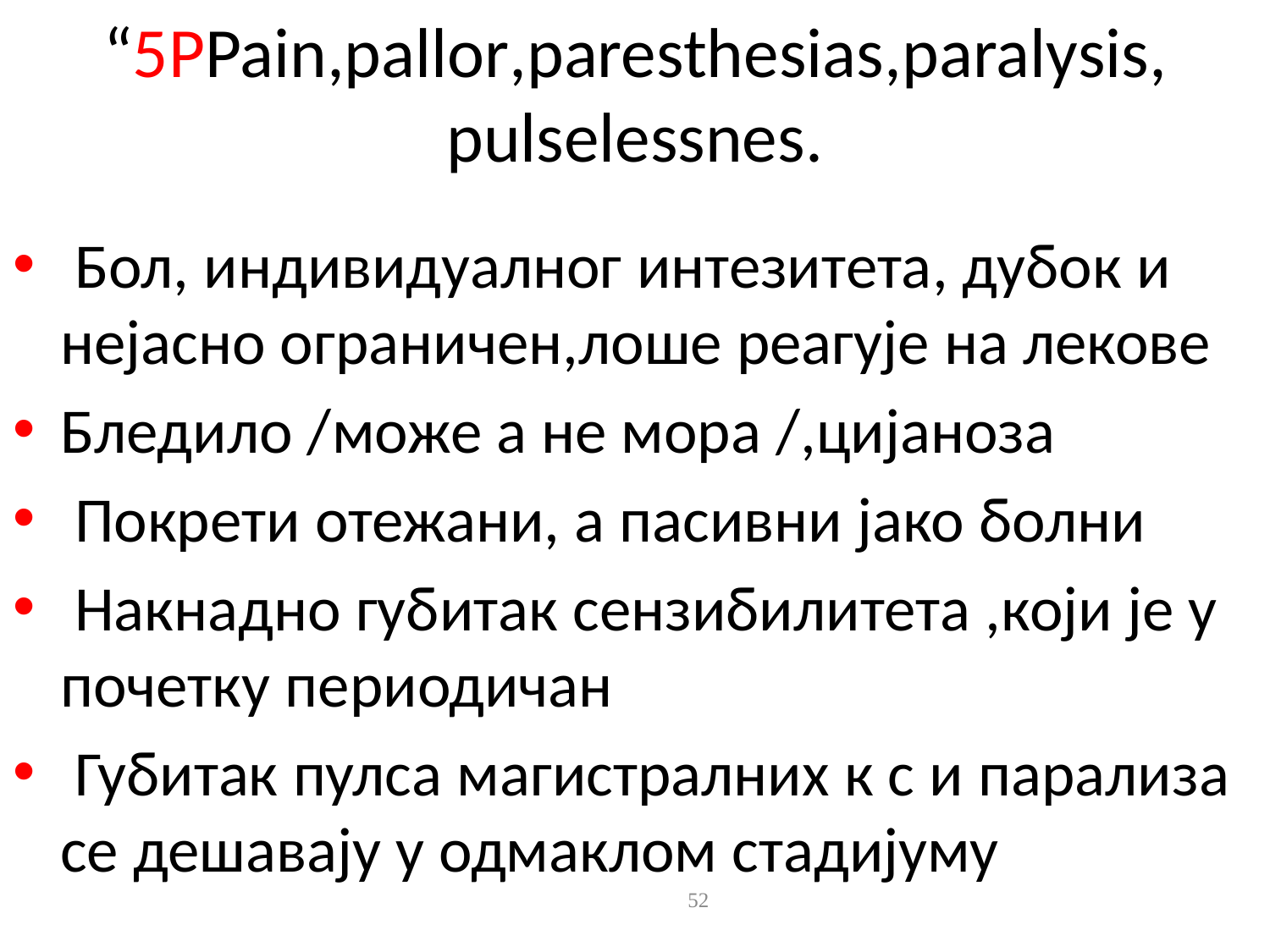

# “5PPain,pallor,paresthesias,paralysis, pulselessnes.
 Бол, индивидуалног интезитета, дубок и нејасно ограничен,лоше реагује на лекове
Бледило /може а не мора /,цијаноза
 Покрети отежани, а пасивни јако болни
 Накнадно губитaк сензибилитета ,који је у почетку периодичан
 Губитак пулса магистралних к с и парализа се дешавају у одмаклом стадијуму
52